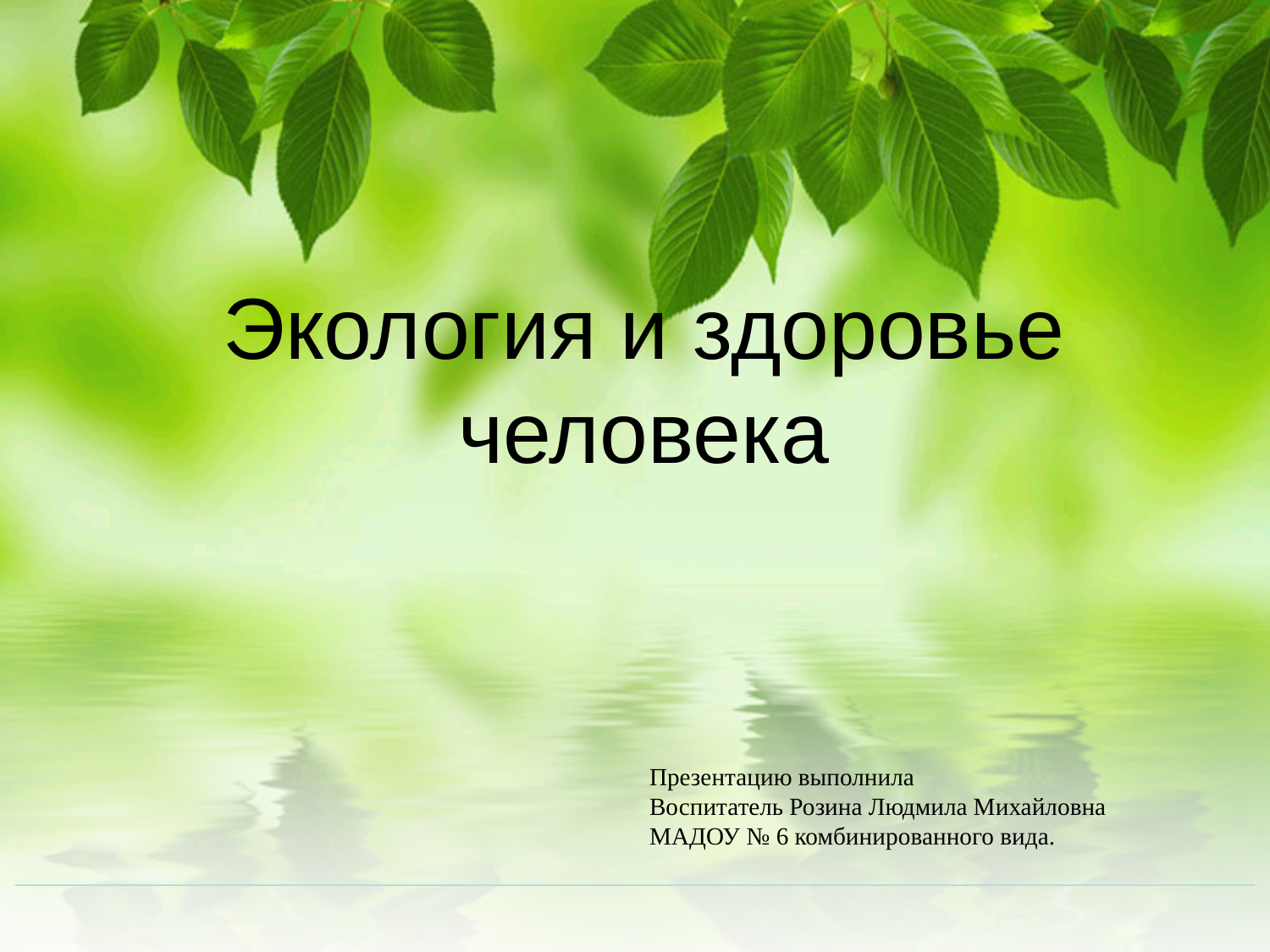

Экология и здоровье человека
Презентацию выполнила
Воспитатель Розина Людмила Михайловна
МАДОУ № 6 комбинированного вида.